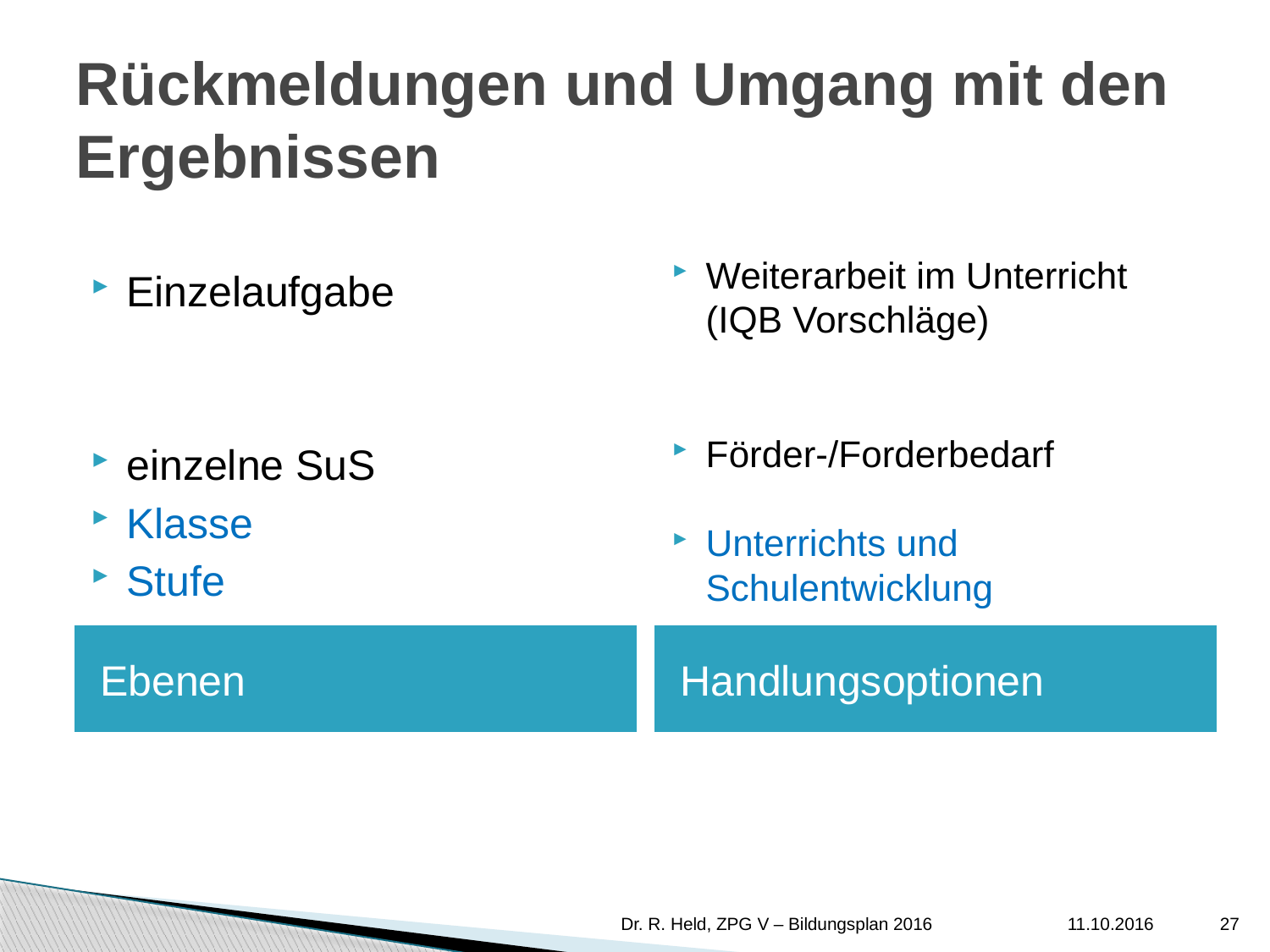

# Rückmeldungen und Umgang mit den Ergebnissen

Einzelaufgabe

einzelne SuS
Klasse
Stufe

Weiterarbeit im Unterricht (IQB Vorschläge)

Förder-/Forderbedarf

Unterrichts und Schulentwicklung
Ebenen
Handlungsoptionen
Dr. R. Held, ZPG V – Bildungsplan 2016
11.10.2016
27